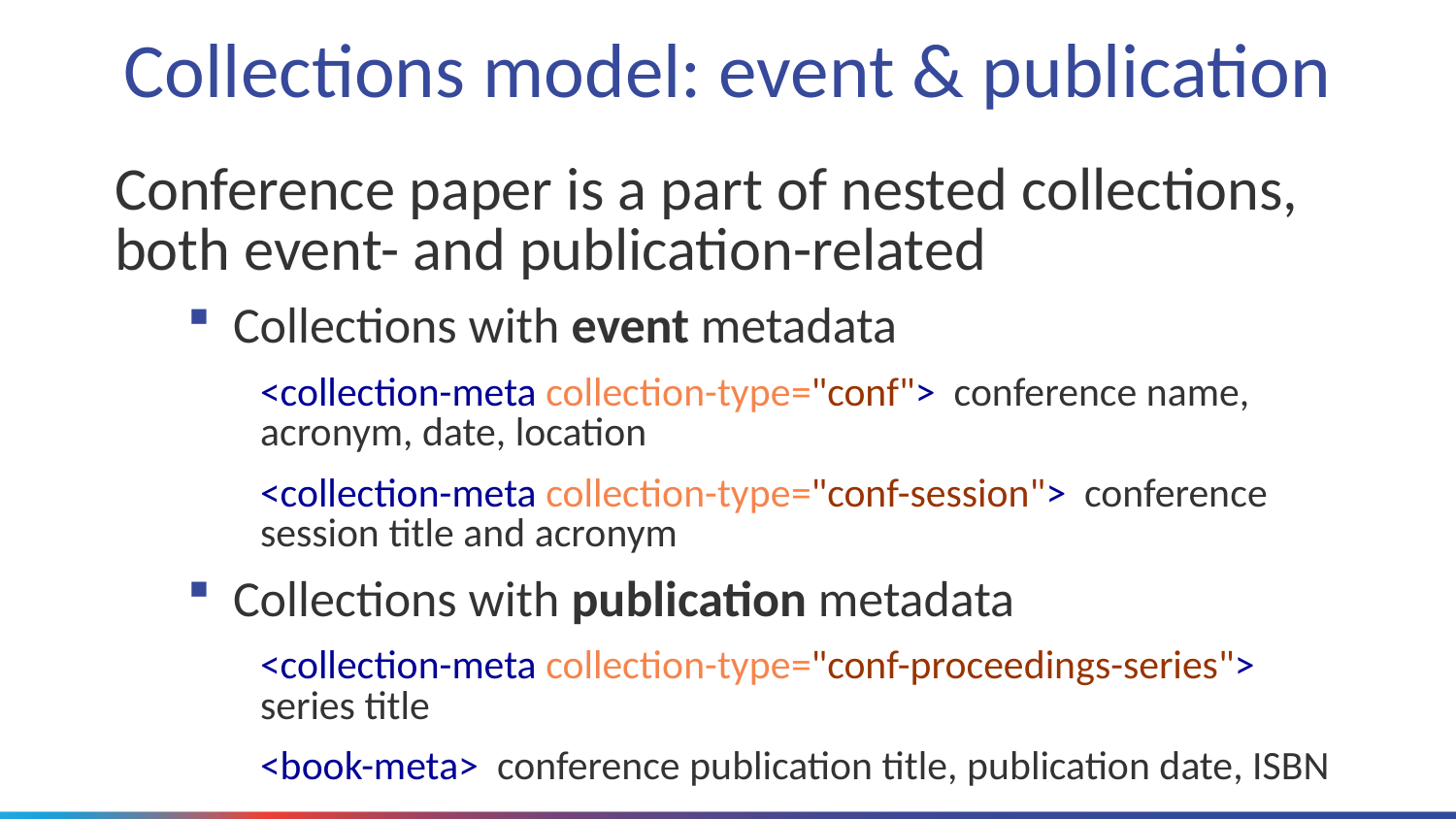

# Collections model: event & publication
Conference paper is a part of nested collections, both event- and publication-related
Collections with event metadata
<collection-meta collection-type="conf">  conference name, 	acronym, date, location
<collection-meta collection-type="conf-session">  conference 	session title and acronym
Collections with publication metadata
<collection-meta collection-type="conf-proceedings-series">  	series title
<book-meta>  conference publication title, publication date, ISBN